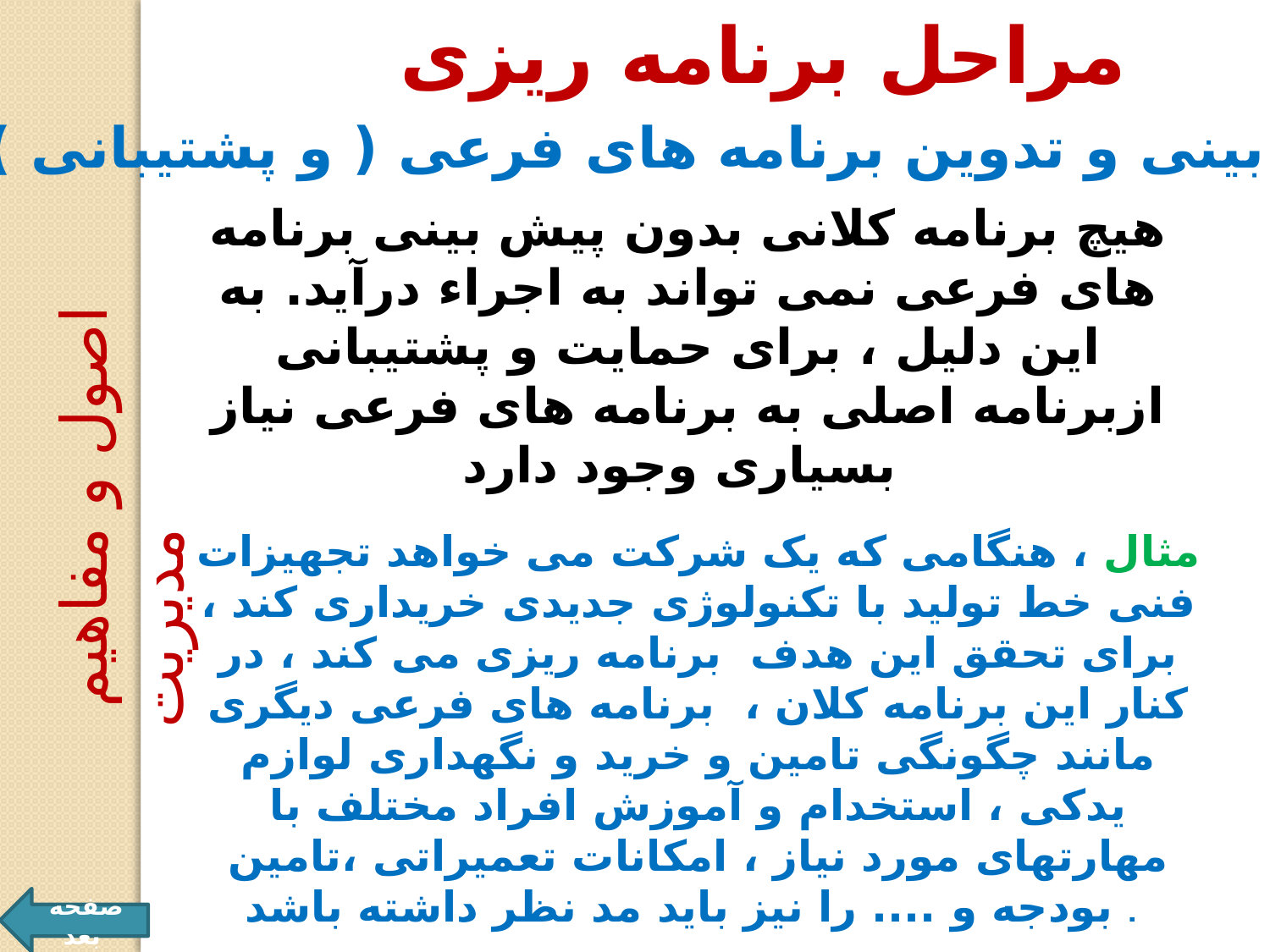

مراحل برنامه ریزی
پیش بینی و تدوین برنامه های فرعی ( و پشتیبانی )
هیچ برنامه کلانی بدون پیش بینی برنامه های فرعی نمی تواند به اجراء درآید. به این دلیل ، برای حمایت و پشتیبانی ازبرنامه اصلی به برنامه های فرعی نیاز بسیاری وجود دارد
اصول و مفاهيم  مديريت
مثال ، هنگامی که یک شرکت می خواهد تجهیزات فنی خط تولید با تکنولوژی جدیدی خریداری کند ، برای تحقق این هدف  برنامه ریزی می کند ، در کنار این برنامه کلان ،  برنامه های فرعی دیگری مانند چگونگی تامین و خرید و نگهداری لوازم یدکی ، استخدام و آموزش افراد مختلف با مهارتهای مورد نیاز ، امکانات تعمیراتی ،تامین بودجه و .... را نیز باید مد نظر داشته باشد .
صفحه  بعد